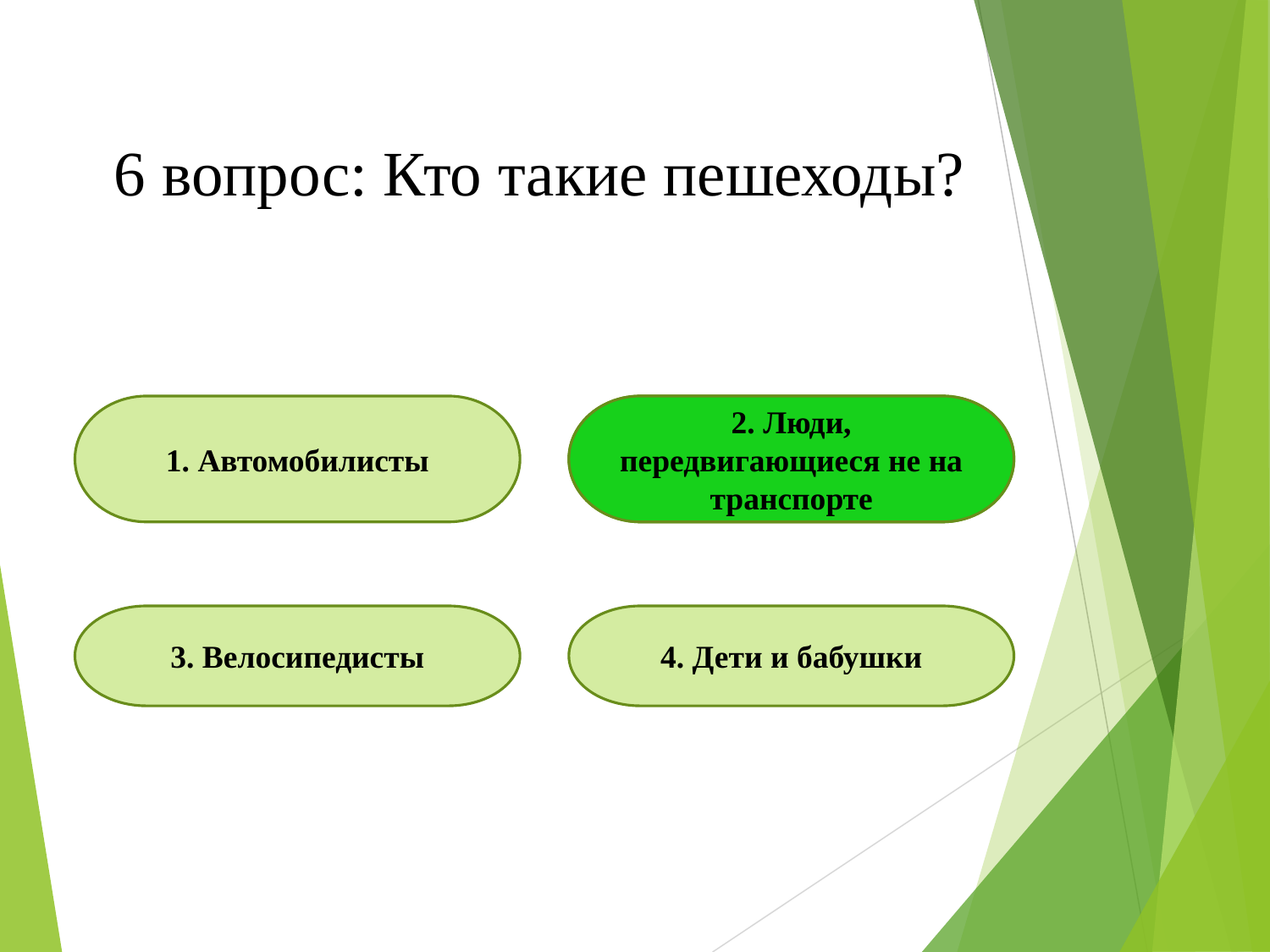

6 вопрос: Кто такие пешеходы?
2. Люди, передвигающиеся не на транспорте
2. Люди, передвигающиеся не на транспорте
1. Автомобилисты
3. Велосипедисты
4. Дети и бабушки